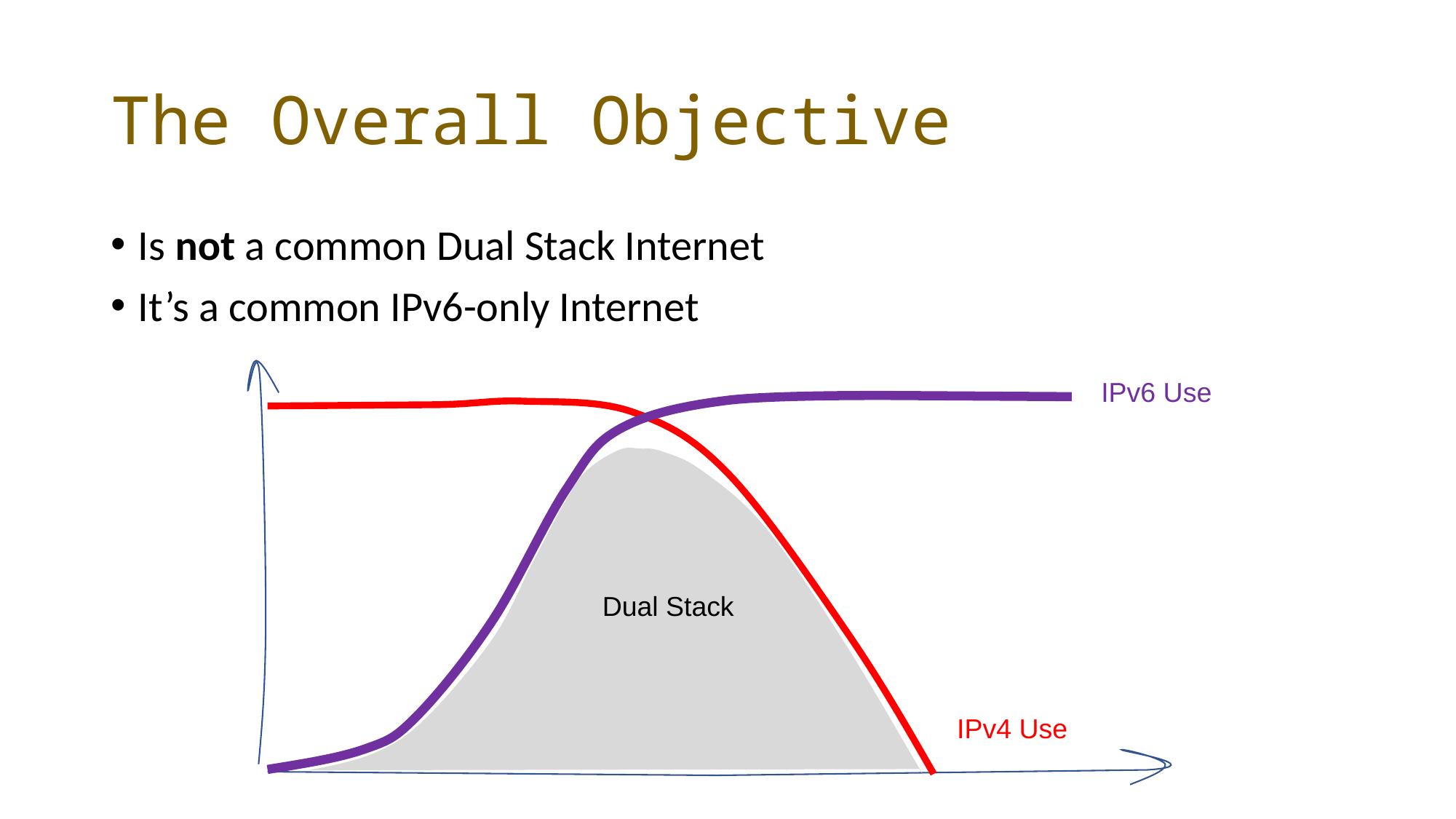

# The Overall Objective
Is not a common Dual Stack Internet
It’s a common IPv6-only Internet

IPv6 Use

Dual Stack
IPv4 Use